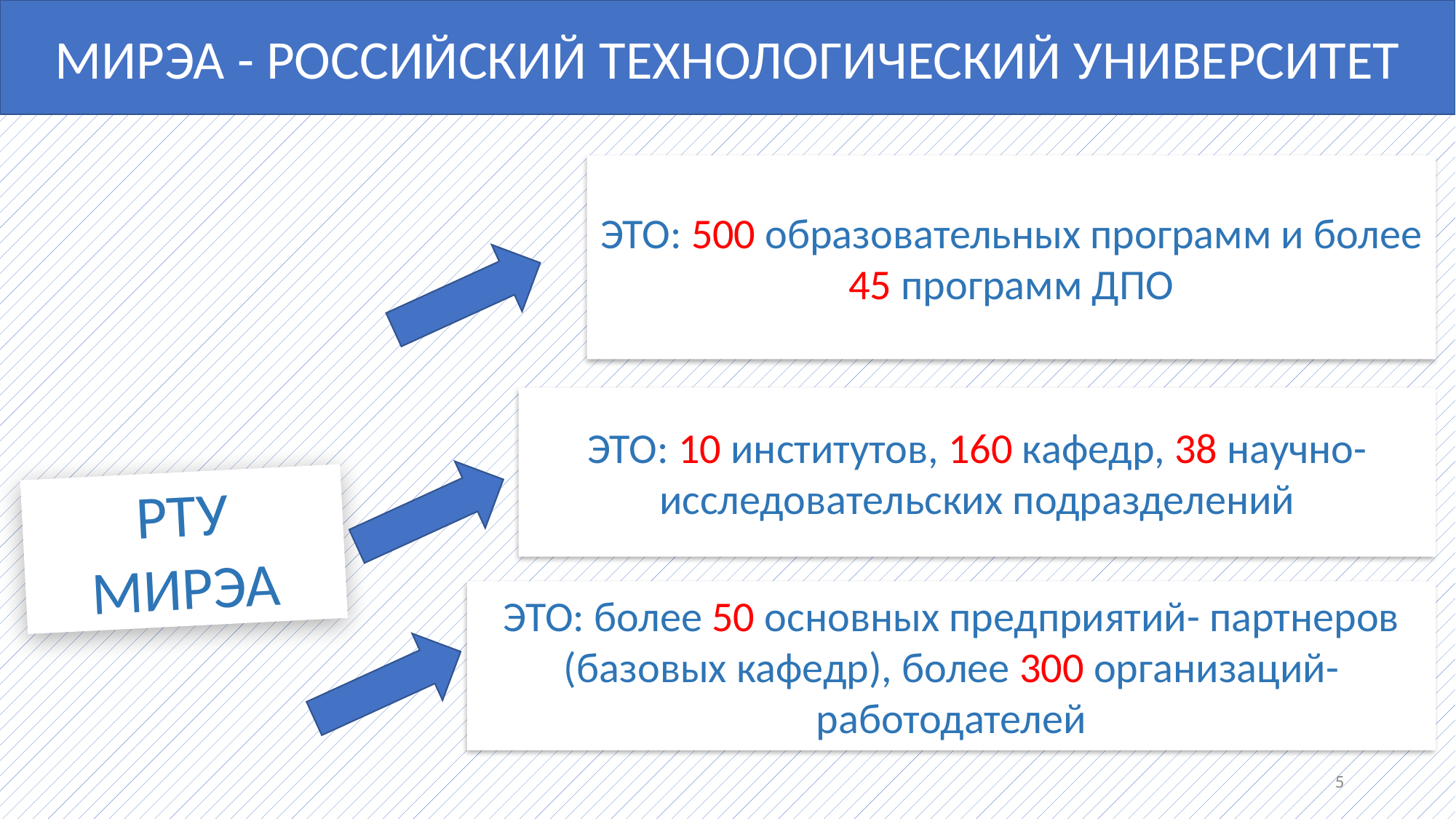

МИРЭА - РОССИЙСКИЙ ТЕХНОЛОГИЧЕСКИЙ УНИВЕРСИТЕТ

ЭТО: 500 образовательных программ и более 45 программ ДПО

ЭТО: 10 институтов, 160 кафедр, 38 научно-исследовательских подразделений
РТУ
МИРЭА

ЭТО: более 50 основных предприятий- партнеров (базовых кафедр), более 300 организаций-работодателей

5